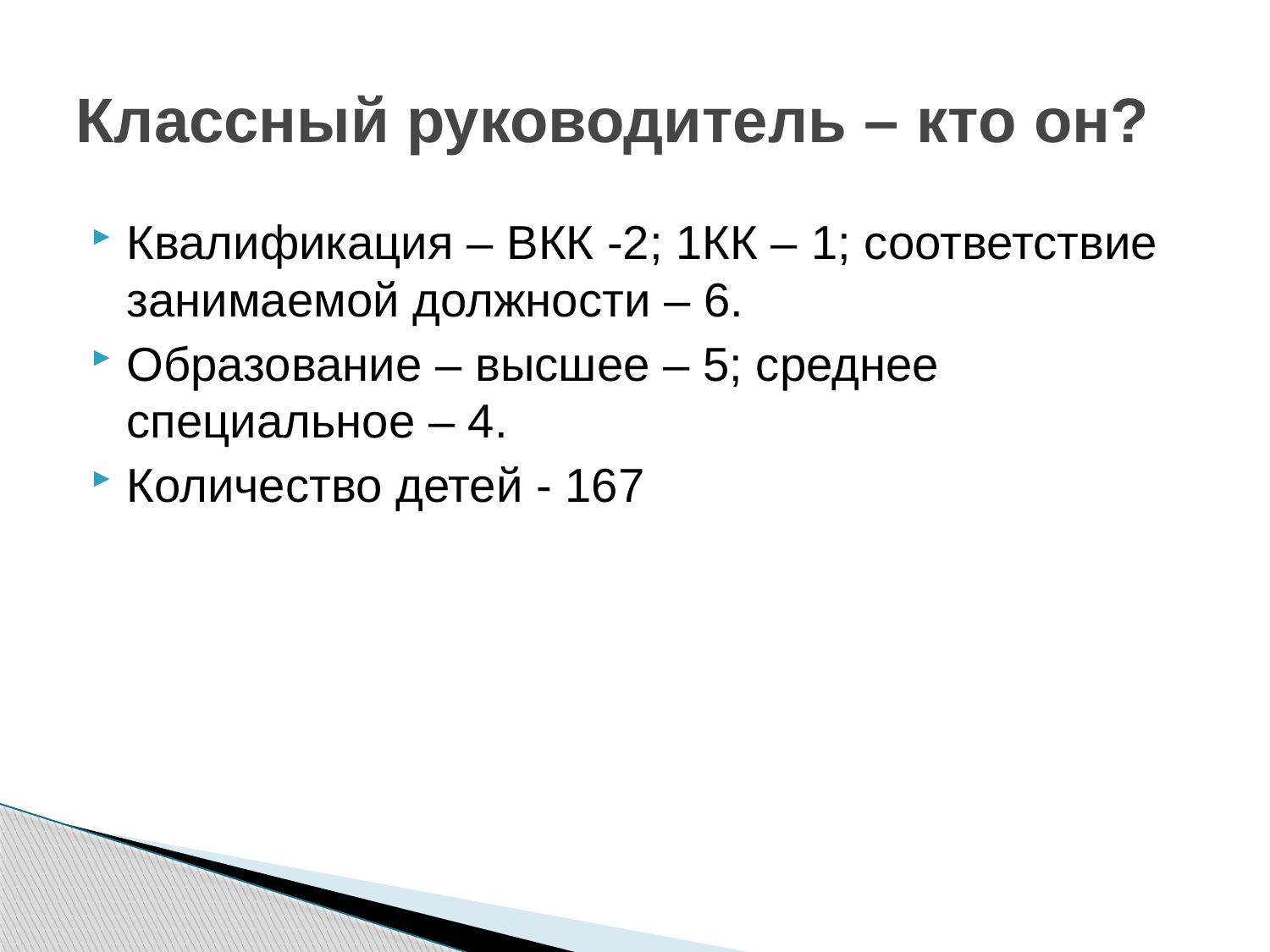

# Классный руководитель – кто он?
Квалификация – ВКК -2; 1КК – 1; соответствие занимаемой должности – 6.
Образование – высшее – 5; среднее специальное – 4.
Количество детей - 167